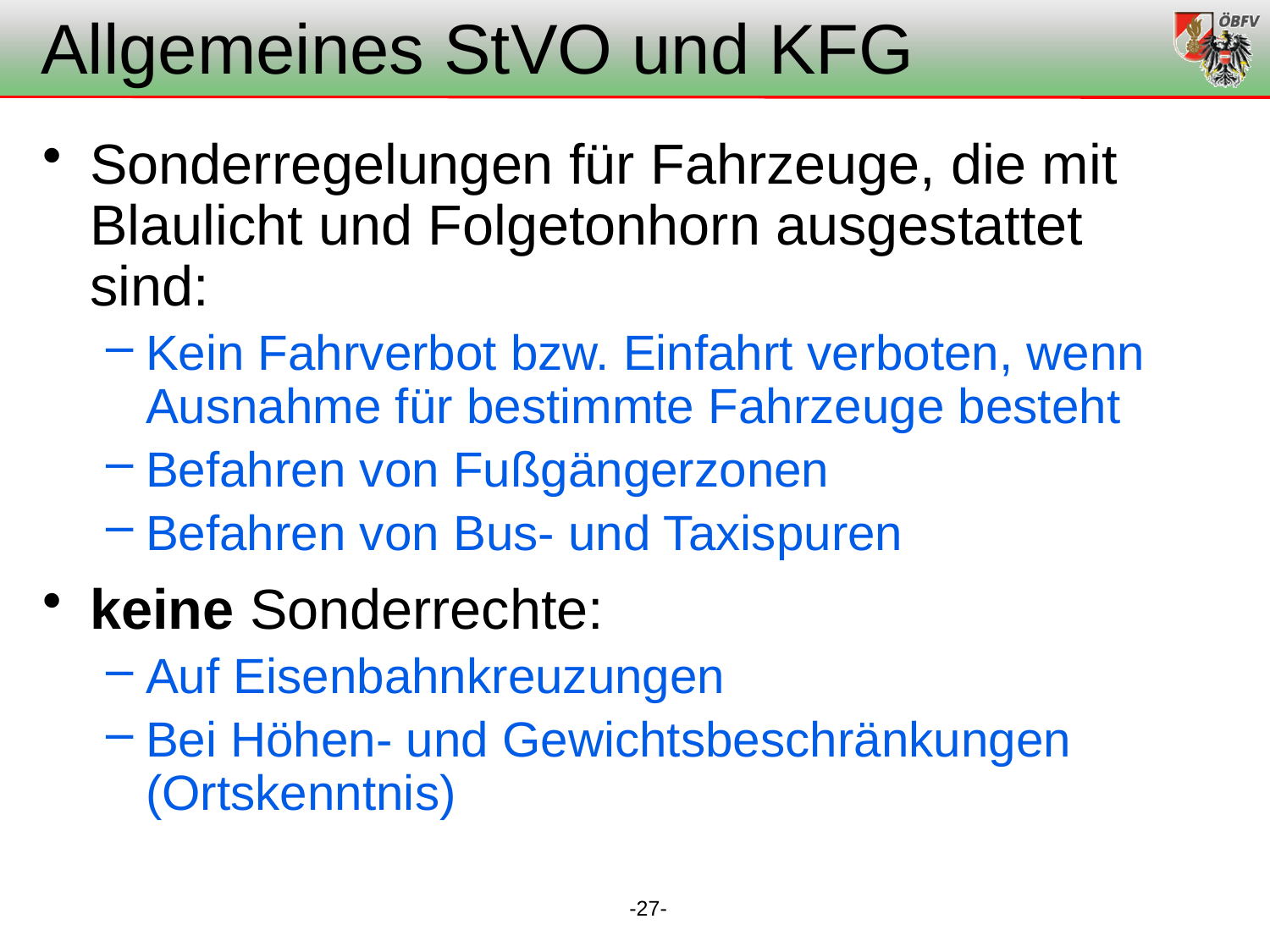

Allgemeines StVO und KFG
Sonderregelungen für Fahrzeuge, die mit Blaulicht und Folgetonhorn ausgestattet sind:
Kein Fahrverbot bzw. Einfahrt verboten, wenn Ausnahme für bestimmte Fahrzeuge besteht
Befahren von Fußgängerzonen
Befahren von Bus- und Taxispuren
keine Sonderrechte:
Auf Eisenbahnkreuzungen
Bei Höhen- und Gewichtsbeschränkungen (Ortskenntnis)
-27-